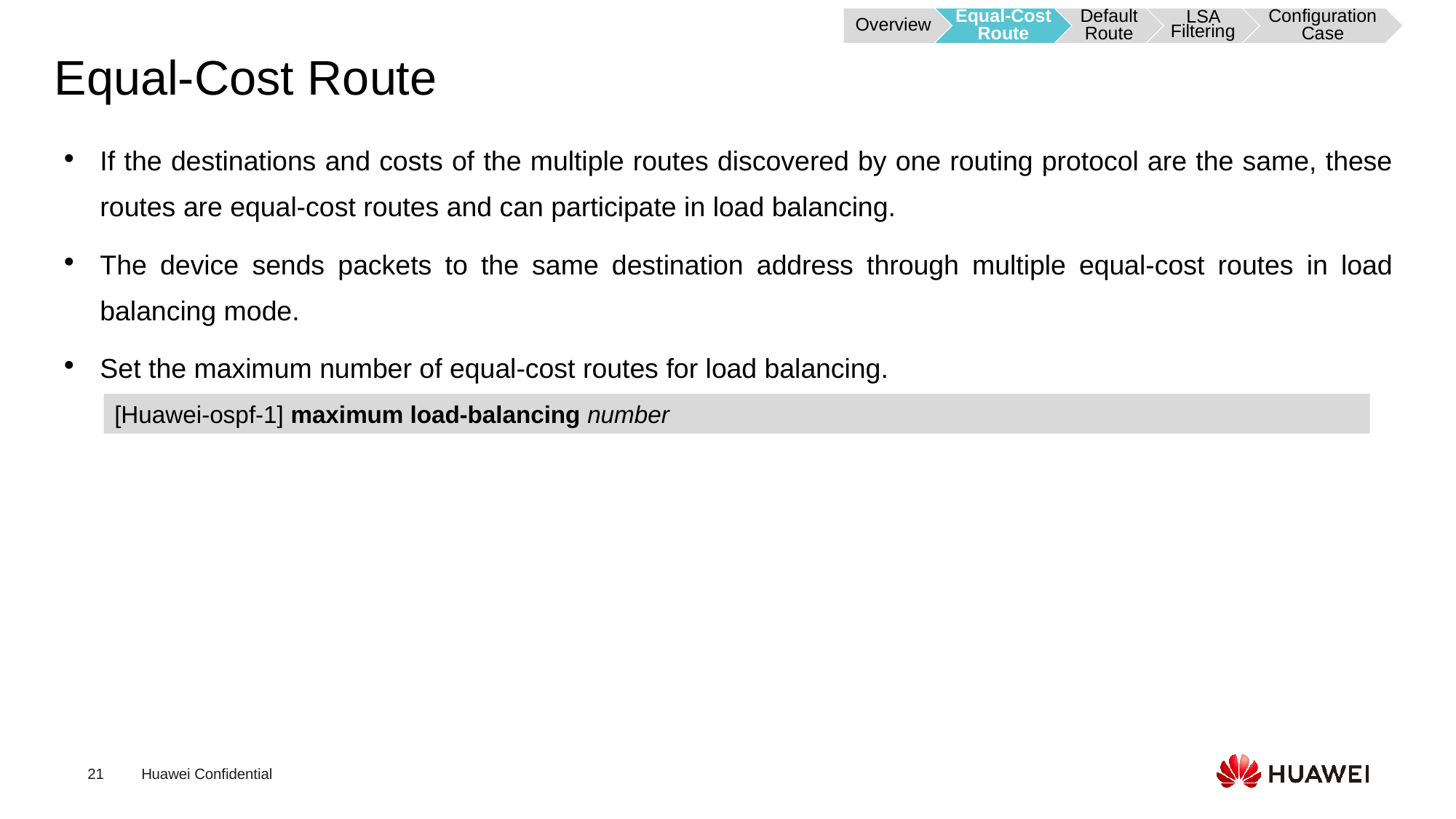

Overview
Equal-Cost Route
Default Route
LSA Filtering
Configuration Case
# Equal-Cost Route
If the destinations and costs of the multiple routes discovered by one routing protocol are the same, these routes are equal-cost routes and can participate in load balancing.
The device sends packets to the same destination address through multiple equal-cost routes in load balancing mode.
Set the maximum number of equal-cost routes for load balancing.
[Huawei-ospf-1] maximum load-balancing number